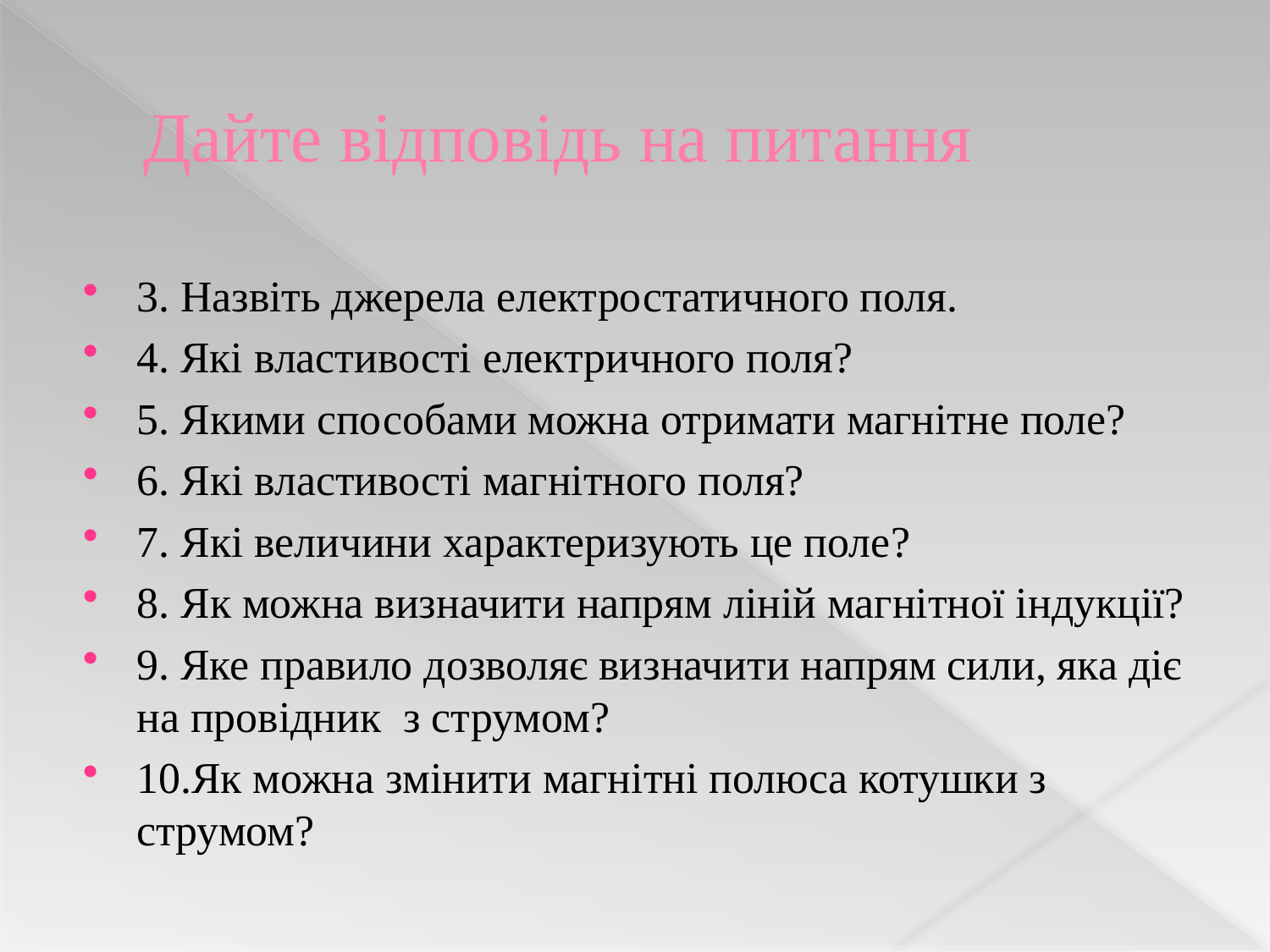

# Дайте відповідь на питання
3. Назвіть джерела електростатичного поля.
4. Які властивості електричного поля?
5. Якими способами можна отримати магнітне поле?
6. Які властивості магнітного поля?
7. Які величини характеризують це поле?
8. Як можна визначити напрям ліній магнітної індукції?
9. Яке правило дозволяє визначити напрям сили, яка діє на провідник  з струмом?
10.Як можна змінити магнітні полюса котушки з струмом?